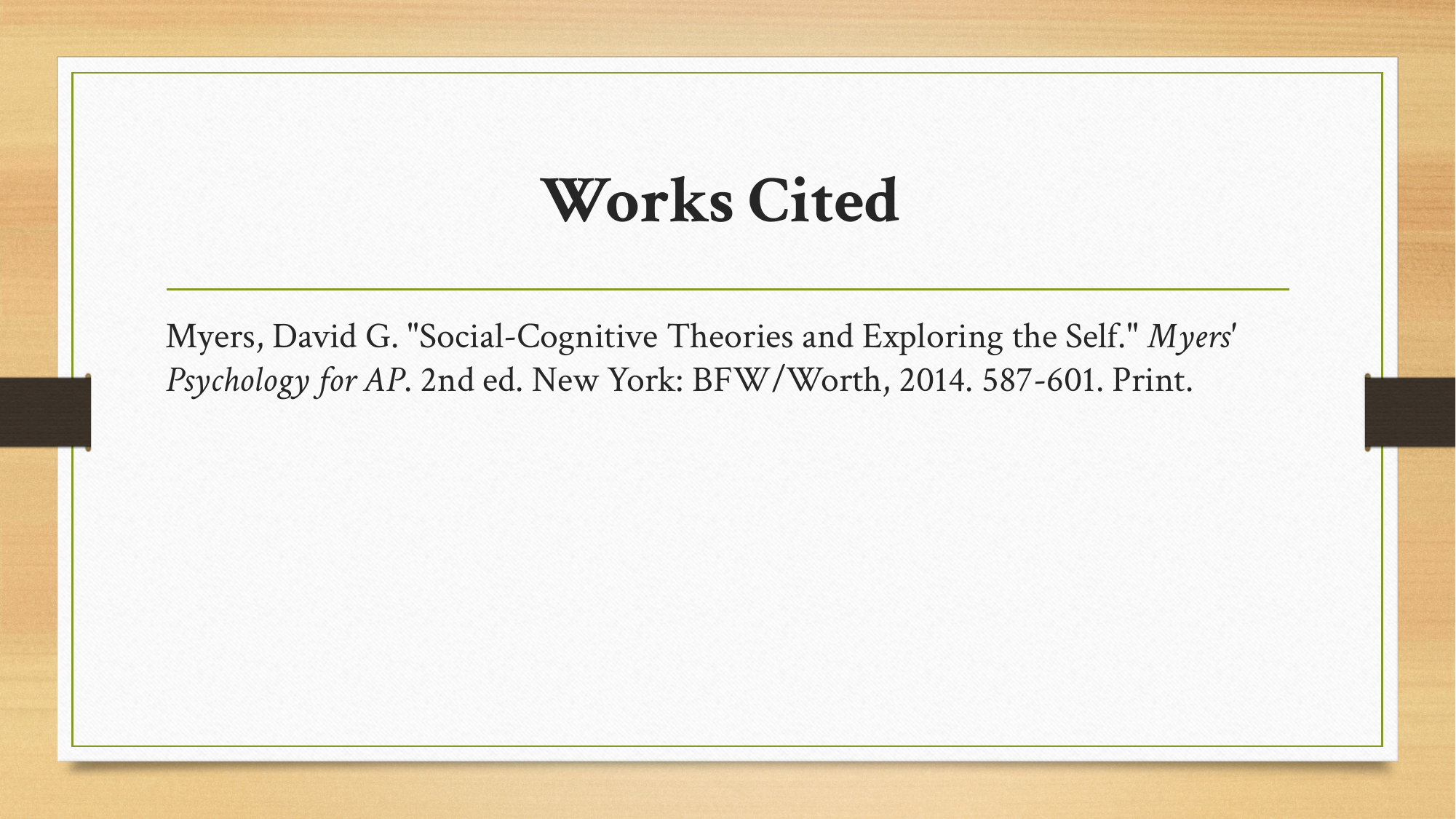

# Works Cited
Myers, David G. "Social-Cognitive Theories and Exploring the Self." Myers' 	Psychology for AP. 2nd ed. New York: BFW/Worth, 2014. 587-601. Print.